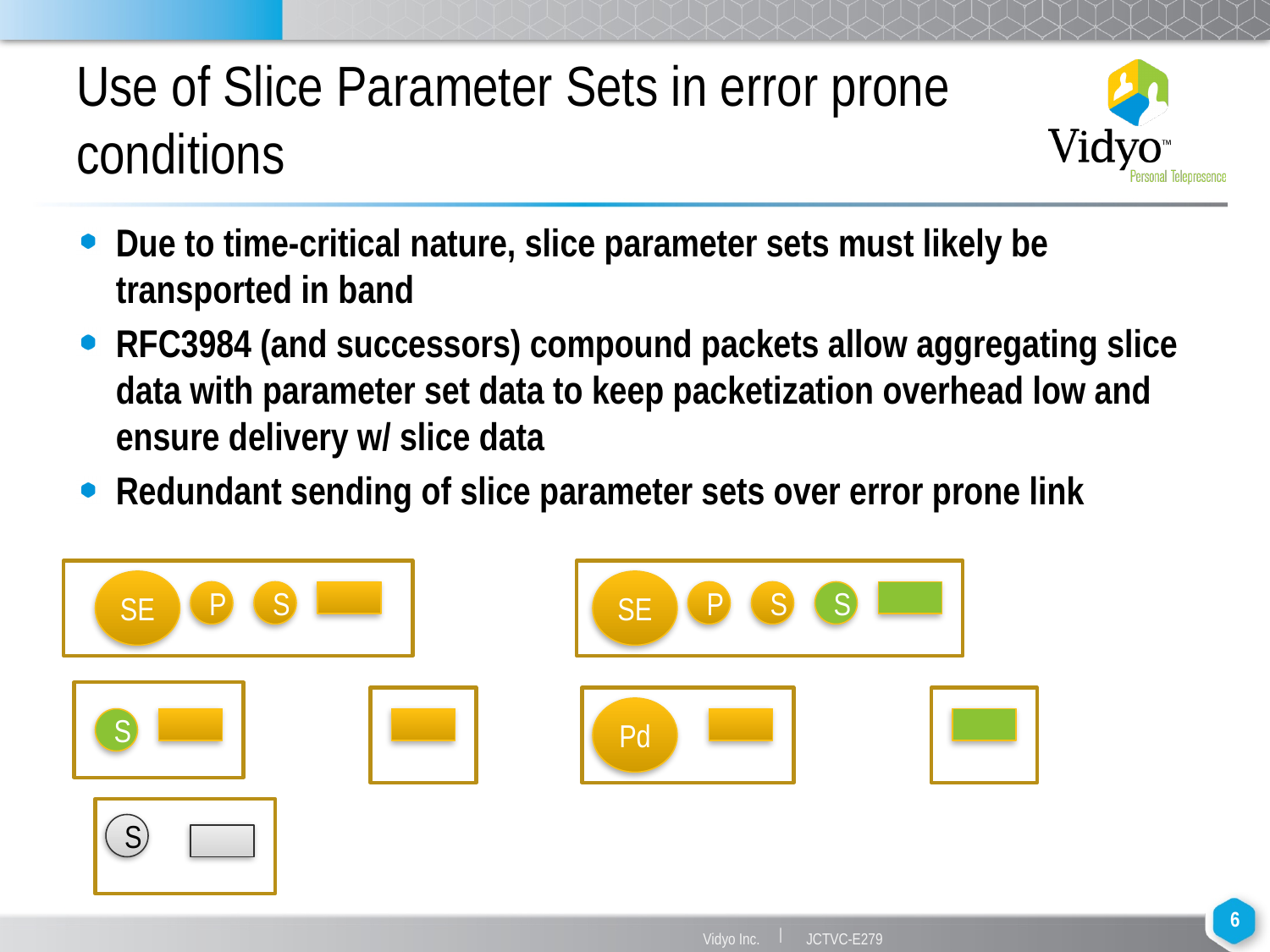

# Use of Slice Parameter Sets in error prone conditions
Due to time-critical nature, slice parameter sets must likely be transported in band
RFC3984 (and successors) compound packets allow aggregating slice data with parameter set data to keep packetization overhead low and ensure delivery w/ slice data
Redundant sending of slice parameter sets over error prone link

SE
SE
P
S

P
S
S

Pd
S

S

6